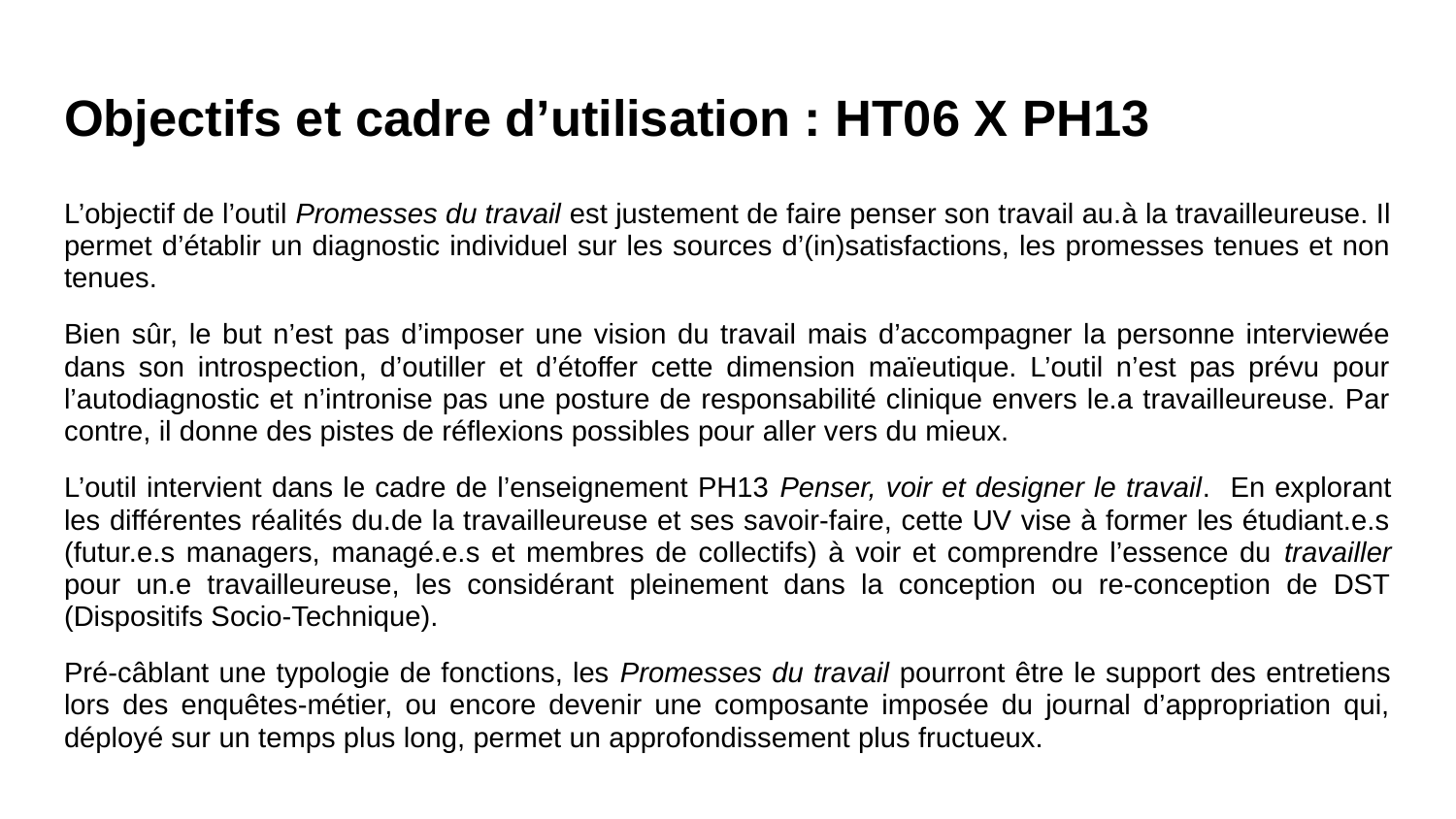

# Objectifs et cadre d’utilisation : HT06 X PH13
L’objectif de l’outil Promesses du travail est justement de faire penser son travail au.à la travailleureuse. Il permet d’établir un diagnostic individuel sur les sources d’(in)satisfactions, les promesses tenues et non tenues.
Bien sûr, le but n’est pas d’imposer une vision du travail mais d’accompagner la personne interviewée dans son introspection, d’outiller et d’étoffer cette dimension maïeutique. L’outil n’est pas prévu pour l’autodiagnostic et n’intronise pas une posture de responsabilité clinique envers le.a travailleureuse. Par contre, il donne des pistes de réflexions possibles pour aller vers du mieux.
L’outil intervient dans le cadre de l’enseignement PH13 Penser, voir et designer le travail.  En explorant les différentes réalités du.de la travailleureuse et ses savoir-faire, cette UV vise à former les étudiant.e.s (futur.e.s managers, managé.e.s et membres de collectifs) à voir et comprendre l’essence du travailler pour un.e travailleureuse, les considérant pleinement dans la conception ou re-conception de DST (Dispositifs Socio-Technique).
Pré-câblant une typologie de fonctions, les Promesses du travail pourront être le support des entretiens lors des enquêtes-métier, ou encore devenir une composante imposée du journal d’appropriation qui, déployé sur un temps plus long, permet un approfondissement plus fructueux.